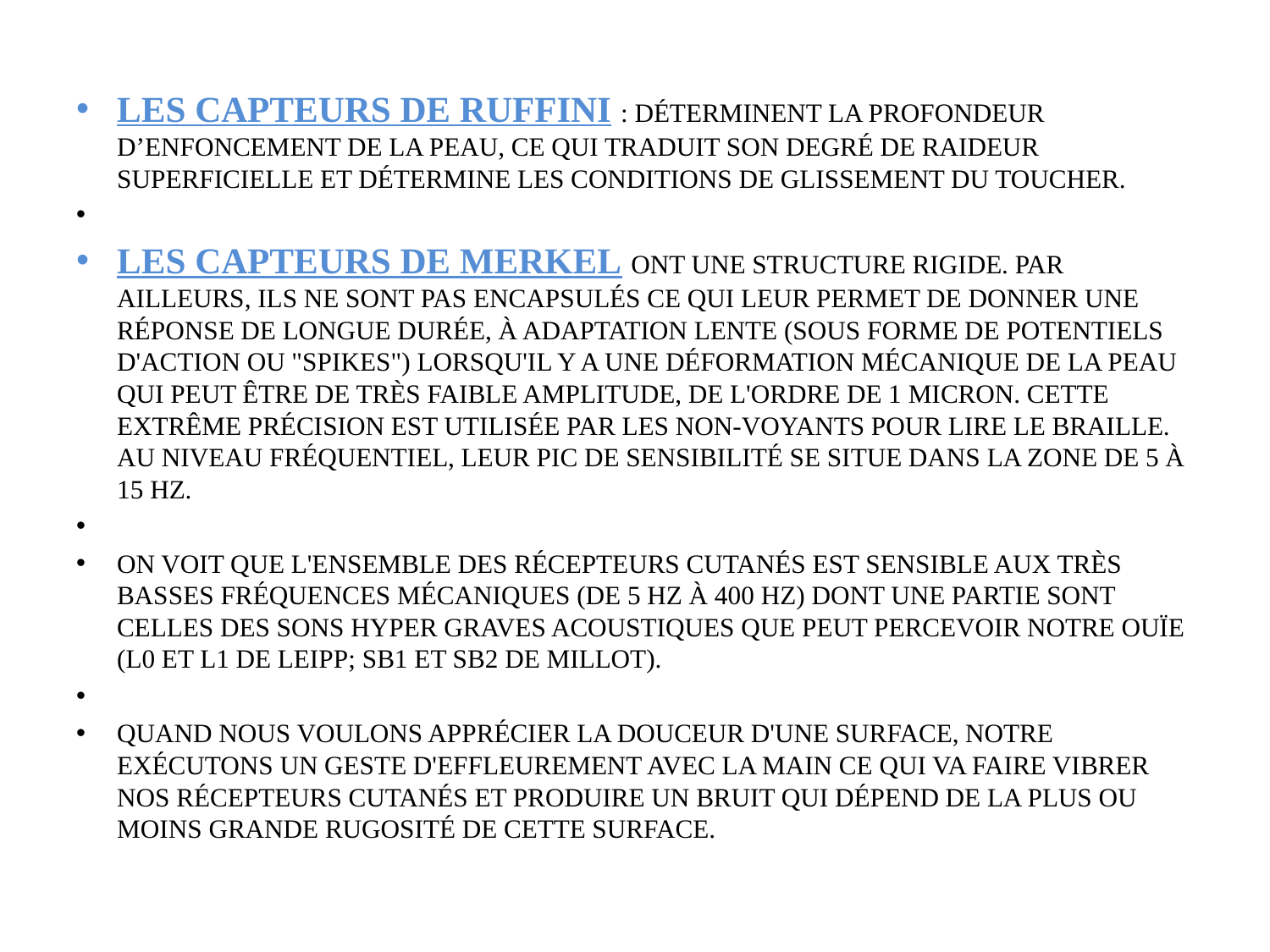

Les capteurs de Ruffini : déterminent la profondeur d’enfoncement de la peau, ce qui traduit son degré de raideur superficielle et détermine les conditions de glissement du toucher.

Les capteurs de Merkel ont une structure rigide. Par ailleurs, ils ne sont pas encapsulés ce qui leur permet de donner une réponse de longue durée, à adaptation lente (sous forme de potentiels d'action ou "spikes") lorsqu'il y a une déformation mécanique de la peau qui peut être de très faible amplitude, de l'ordre de 1 micron. Cette extrême précision est utilisée par les non-voyants pour lire le braille. Au niveau fréquentiel, leur pic de sensibilité se situe dans la zone de 5 à 15 Hz.

On voit que l'ensemble des récepteurs cutanés est sensible aux très basses fréquences mécaniques (de 5 Hz à 400 Hz) dont une partie sont celles des sons hyper graves acoustiques que peut percevoir notre ouïe (L0 et L1 de Leipp; SB1 et SB2 de Millot).

Quand nous voulons apprécier la douceur d'une surface, notre exécutons un geste d'effleurement avec la main ce qui va faire vibrer nos récepteurs cutanés et produire un bruit qui dépend de la plus ou moins grande rugosité de cette surface.